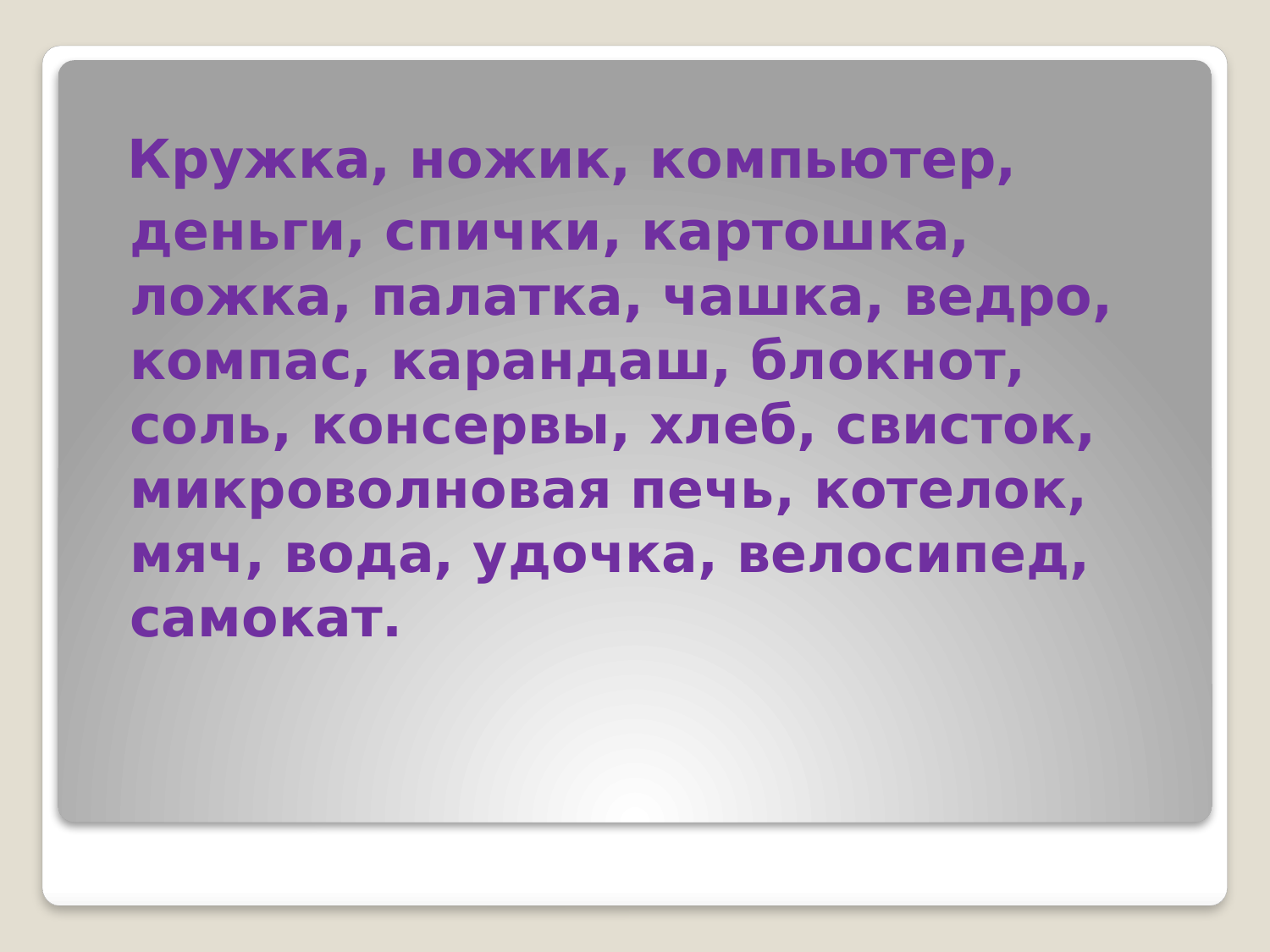

Кружка, ножик, компьютер, деньги, спички, картошка, ложка, палатка, чашка, ведро, компас, карандаш, блокнот, соль, консервы, хлеб, свисток, микроволновая печь, котелок, мяч, вода, удочка, велосипед, самокат.
#